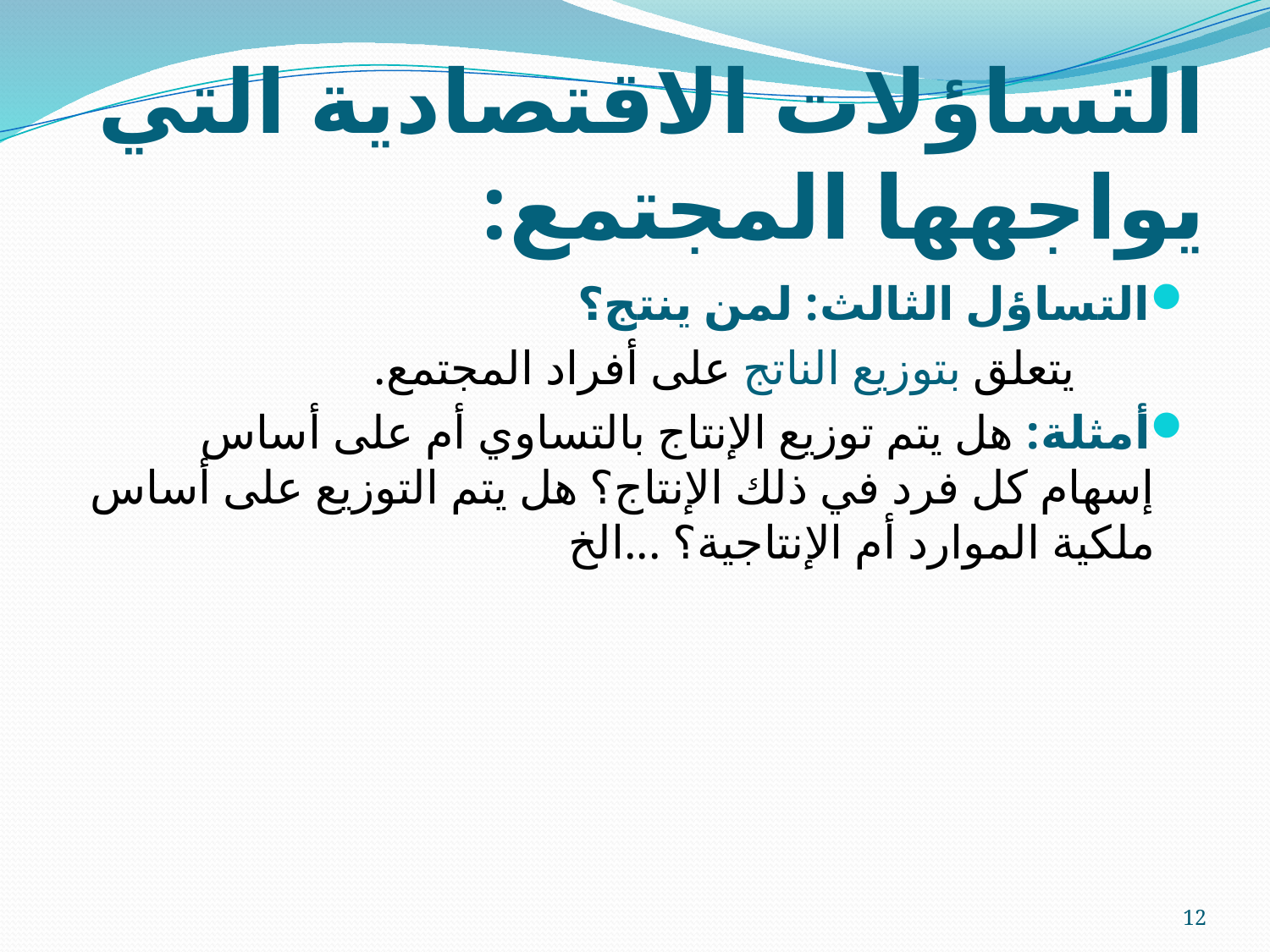

# التساؤلات الاقتصادية التي يواجهها المجتمع:
التساؤل الثالث: لمن ينتج؟
          يتعلق بتوزيع الناتج على أفراد المجتمع.
أمثلة: هل يتم توزيع الإنتاج بالتساوي أم على أساس إسهام كل فرد في ذلك الإنتاج؟ هل يتم التوزيع على أساس ملكية الموارد أم الإنتاجية؟ ...الخ
12